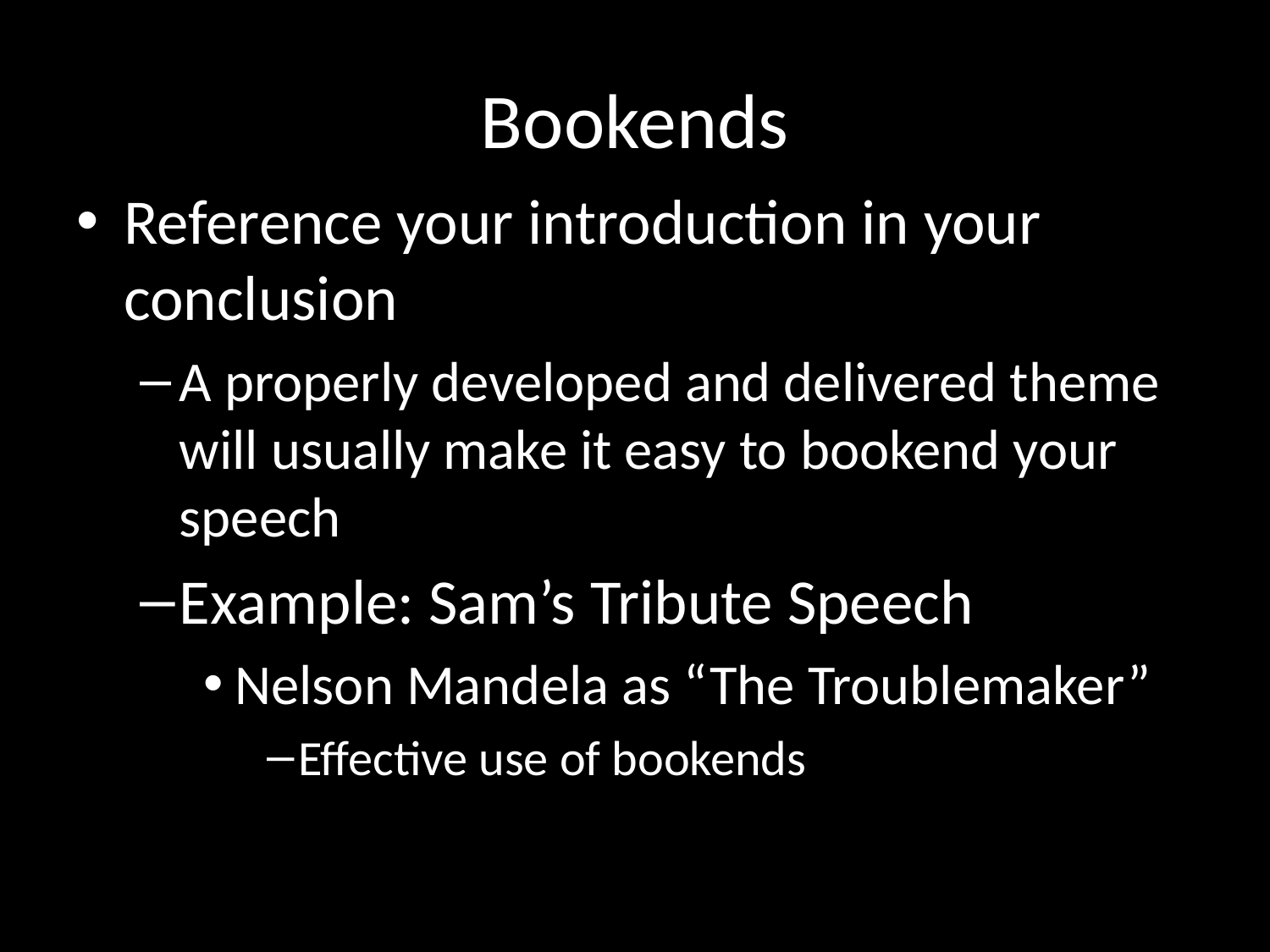

# Bookends
Reference your introduction in your conclusion
A properly developed and delivered theme will usually make it easy to bookend your speech
Example: Sam’s Tribute Speech
Nelson Mandela as “The Troublemaker”
Effective use of bookends